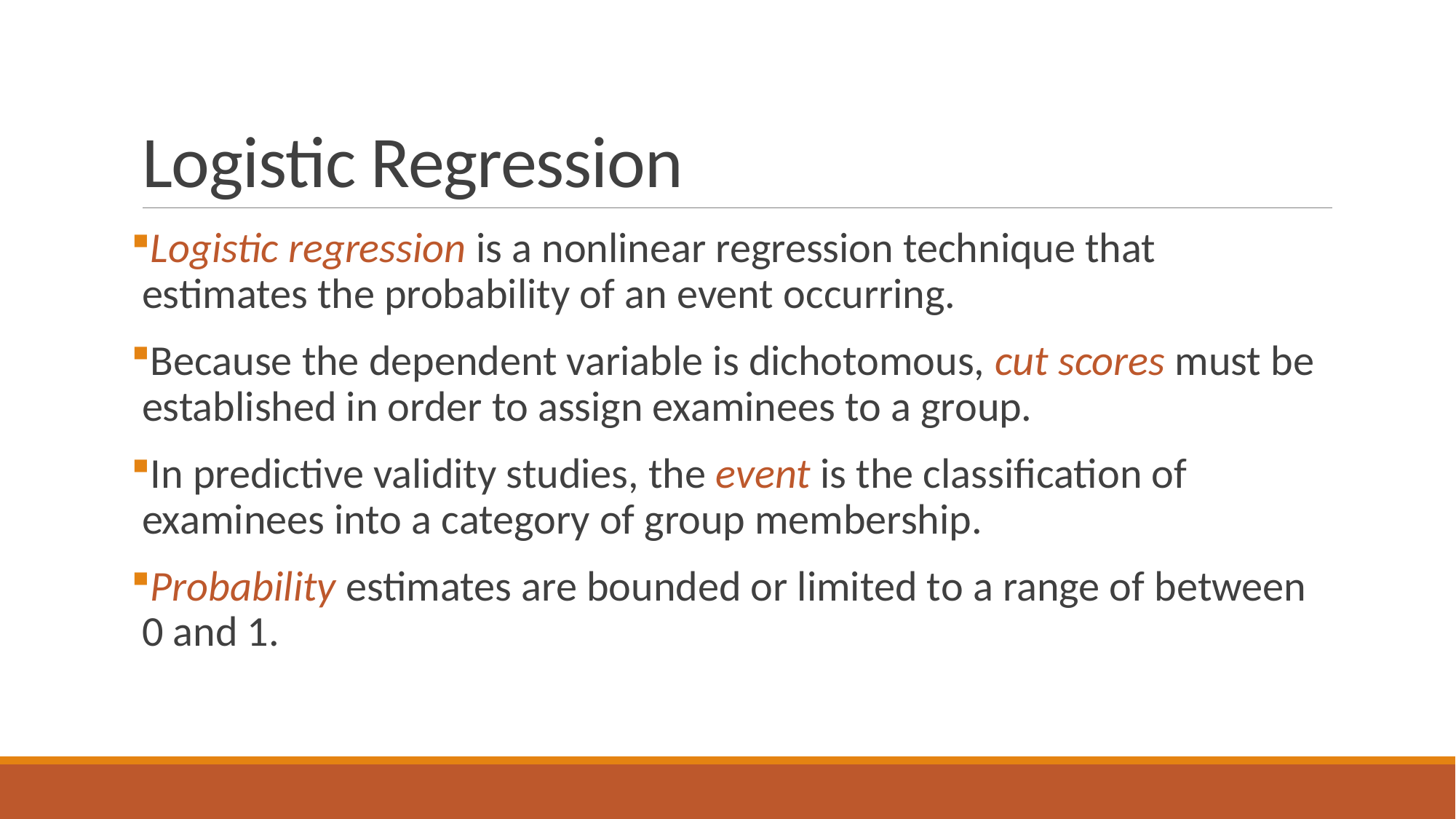

# Logistic Regression
Logistic regression is a nonlinear regression technique that estimates the probability of an event occurring.
Because the dependent variable is dichotomous, cut scores must be established in order to assign examinees to a group.
In predictive validity studies, the event is the classification of examinees into a category of group membership.
Probability estimates are bounded or limited to a range of between 0 and 1.